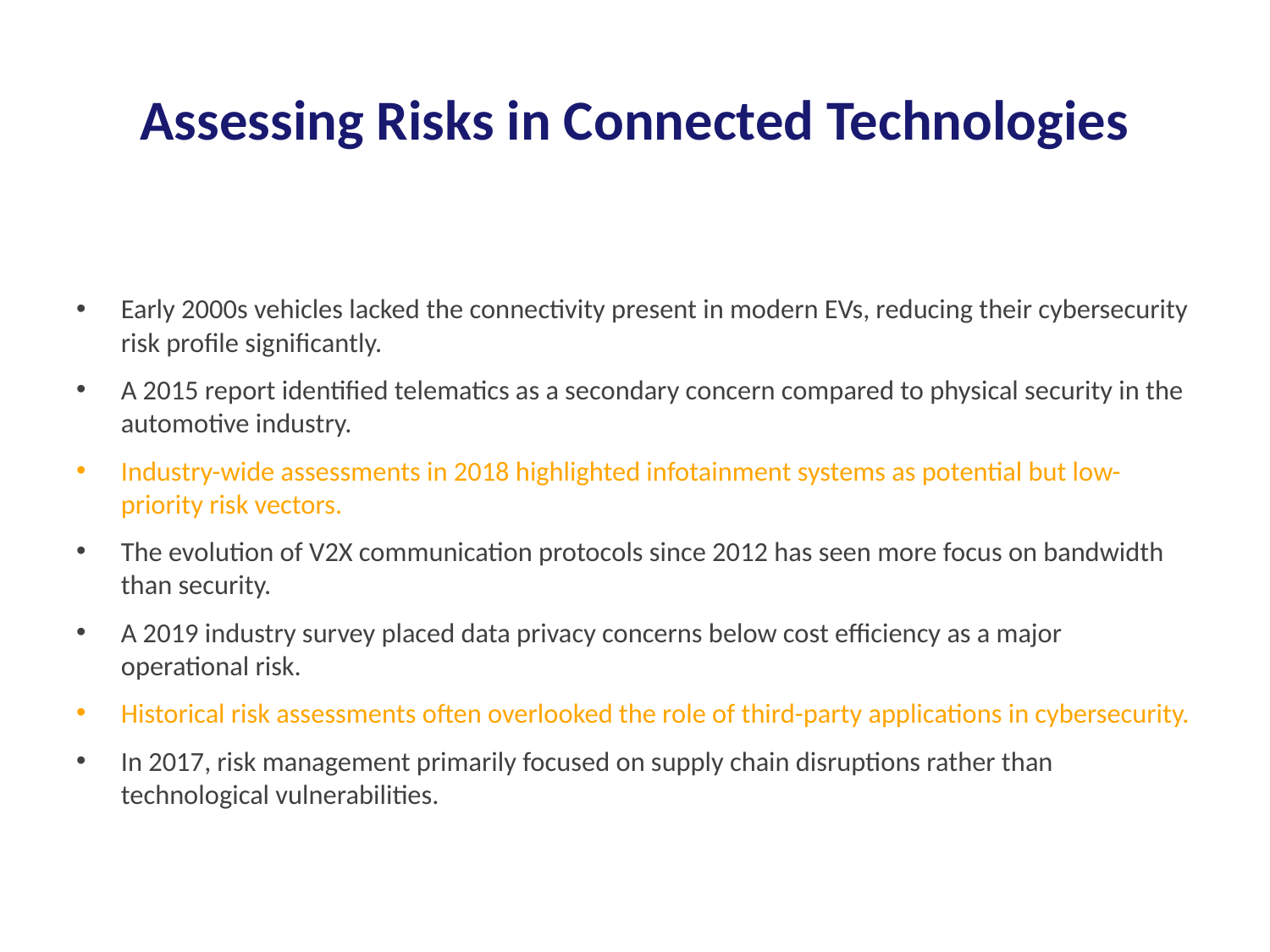

# Assessing Risks in Connected Technologies

Early 2000s vehicles lacked the connectivity present in modern EVs, reducing their cybersecurity risk profile significantly.
A 2015 report identified telematics as a secondary concern compared to physical security in the automotive industry.
Industry-wide assessments in 2018 highlighted infotainment systems as potential but low-priority risk vectors.
The evolution of V2X communication protocols since 2012 has seen more focus on bandwidth than security.
A 2019 industry survey placed data privacy concerns below cost efficiency as a major operational risk.
Historical risk assessments often overlooked the role of third-party applications in cybersecurity.
In 2017, risk management primarily focused on supply chain disruptions rather than technological vulnerabilities.